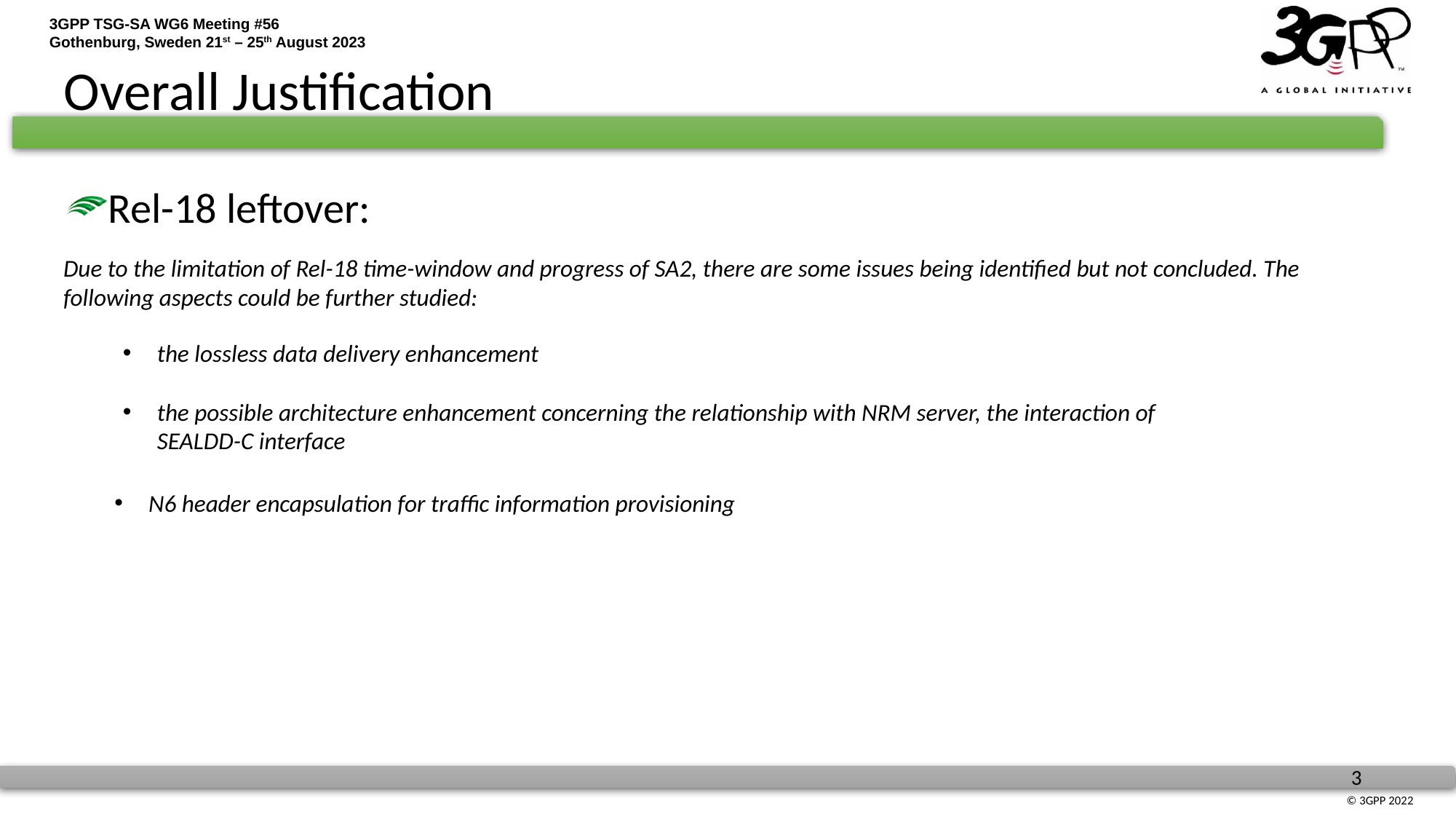

# Overall Justification
Rel-18 leftover:

Due to the limitation of Rel-18 time-window and progress of SA2, there are some issues being identified but not concluded. The following aspects could be further studied:
the lossless data delivery enhancement
the possible architecture enhancement concerning the relationship with NRM server, the interaction of SEALDD-C interface

N6 header encapsulation for traffic information provisioning